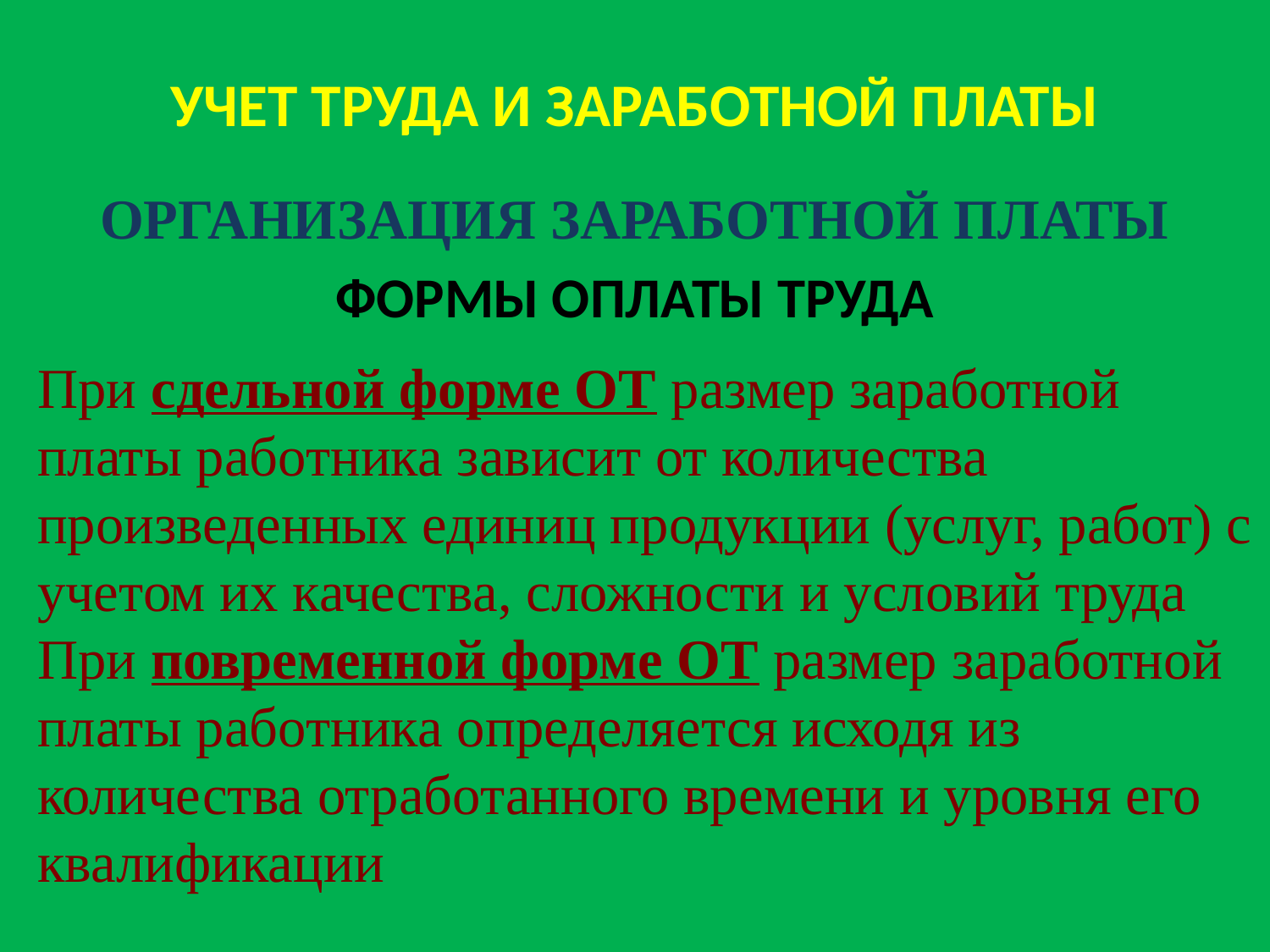

# УЧЕТ ТРУДА И ЗАРАБОТНОЙ ПЛАТЫ
ОРГАНИЗАЦИЯ ЗАРАБОТНОЙ ПЛАТЫ
ФОРМЫ ОПЛАТЫ ТРУДА

При сдельной форме ОТ размер заработной платы работника зависит от количества произведенных единиц продукции (услуг, работ) с учетом их качества, сложности и условий труда
При повременной форме ОТ размер заработной платы работника определяется исходя из количества отработанного времени и уровня его квалификации